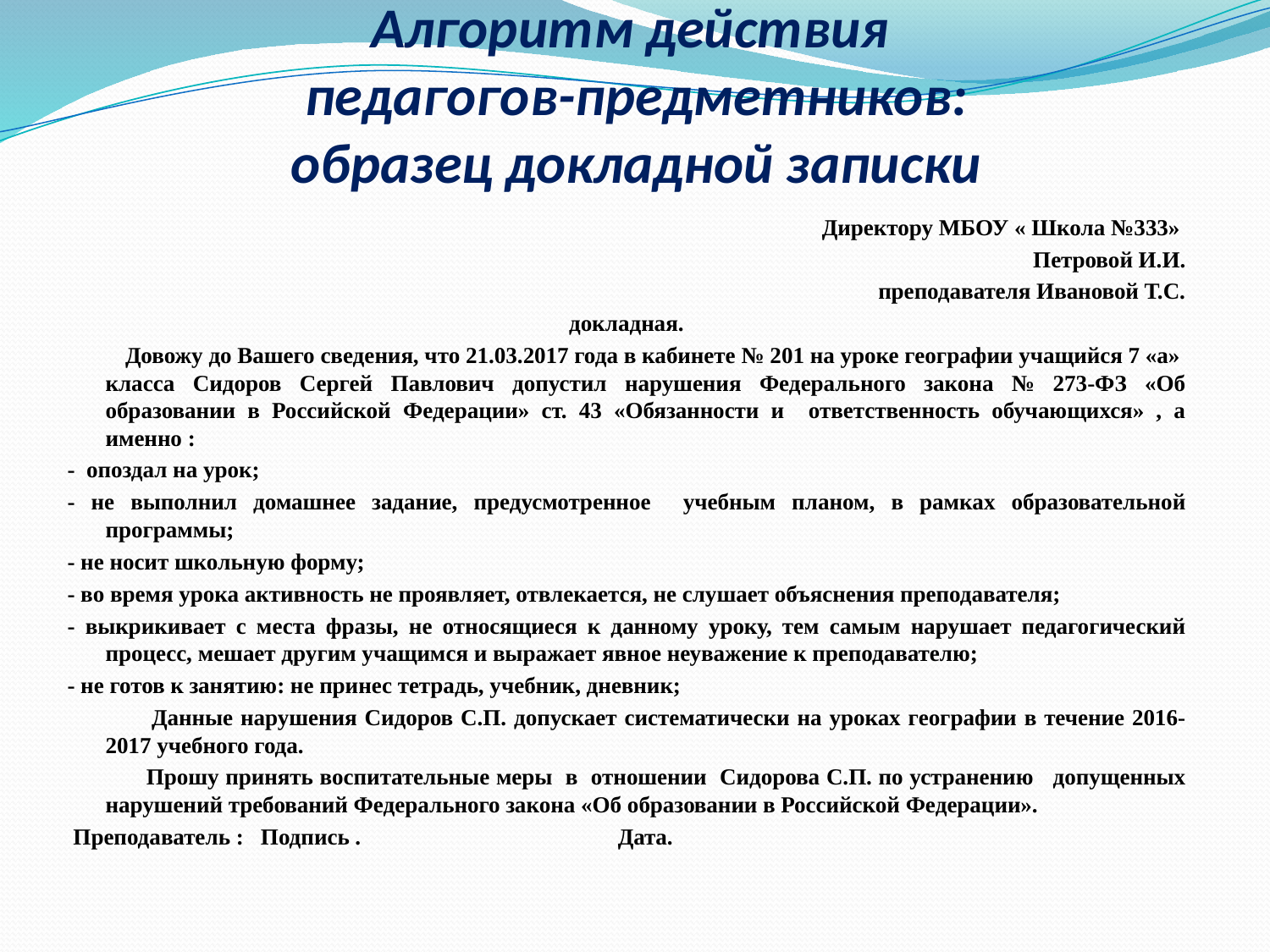

# Алгоритм действия педагогов-предметников: образец докладной записки
 Директору МБОУ « Школа №333»
Петровой И.И.
                                                                преподавателя Ивановой Т.С.
докладная.
          Довожу до Вашего сведения, что 21.03.2017 года в кабинете № 201 на уроке географии учащийся 7 «а»  класса Сидоров Сергей Павлович допустил нарушения Федерального закона № 273-ФЗ «Об образовании в Российской Федерации» ст. 43 «Обязанности и  ответственность обучающихся» , а именно :
-  опоздал на урок;
- не выполнил домашнее задание, предусмотренное  учебным планом, в рамках образовательной программы;
- не носит школьную форму;
- во время урока активность не проявляет, отвлекается, не слушает объяснения преподавателя;
- выкрикивает с места фразы, не относящиеся к данному уроку, тем самым нарушает педагогический процесс, мешает другим учащимся и выражает явное неуважение к преподавателю;
- не готов к занятию: не принес тетрадь, учебник, дневник;
           Данные нарушения Сидоров С.П. допускает систематически на уроках географии в течение 2016-2017 учебного года.
            Прошу принять воспитательные меры  в  отношении  Сидорова С.П. по устранению   допущенных нарушений требований Федерального закона «Об образовании в Российской Федерации».
 Преподаватель :   Подпись .                                             Дата.